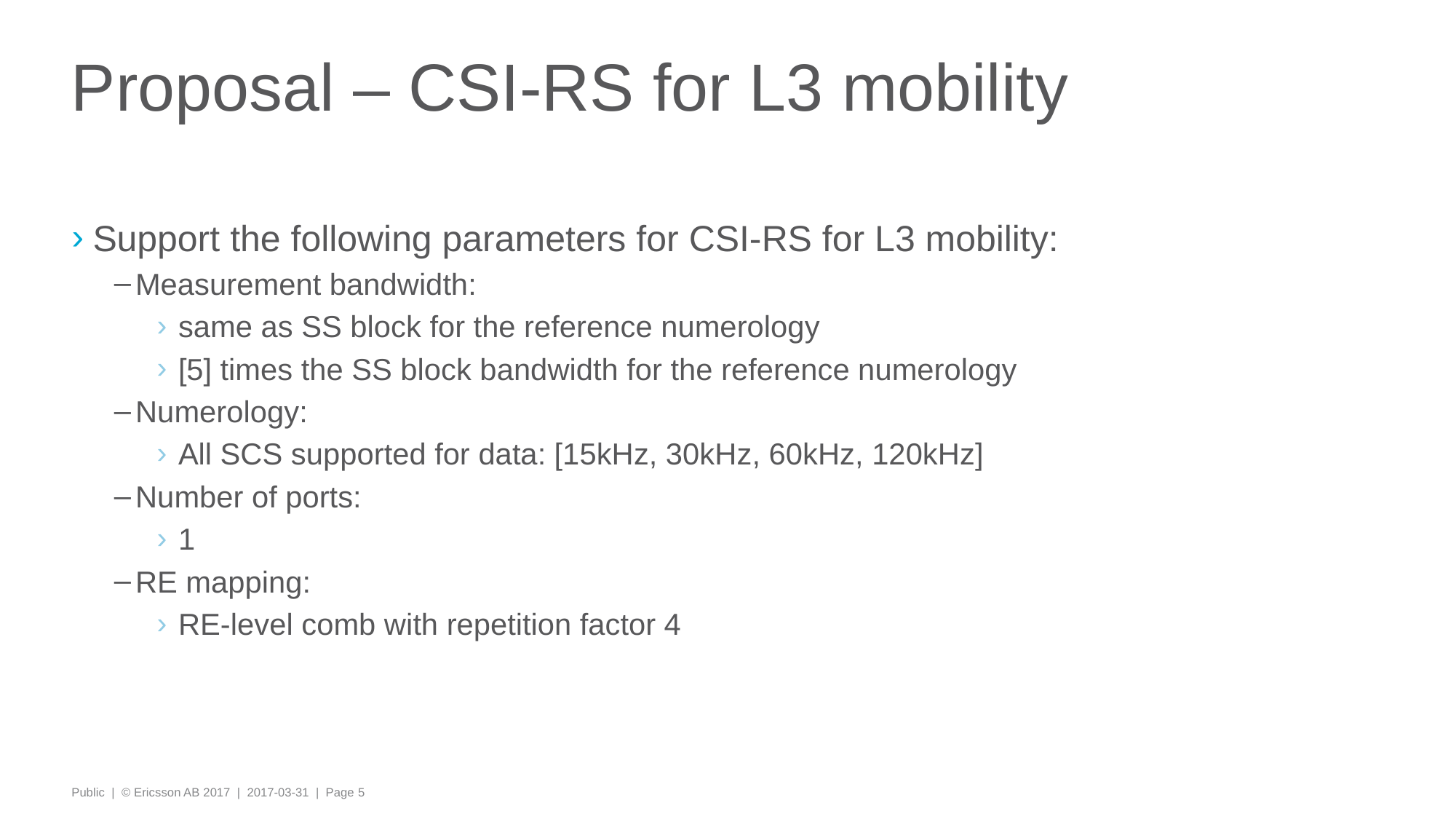

# Proposal – CSI-RS for L3 mobility
Support the following parameters for CSI-RS for L3 mobility:
Measurement bandwidth:
same as SS block for the reference numerology
[5] times the SS block bandwidth for the reference numerology
Numerology:
All SCS supported for data: [15kHz, 30kHz, 60kHz, 120kHz]
Number of ports:
1
RE mapping:
RE-level comb with repetition factor 4